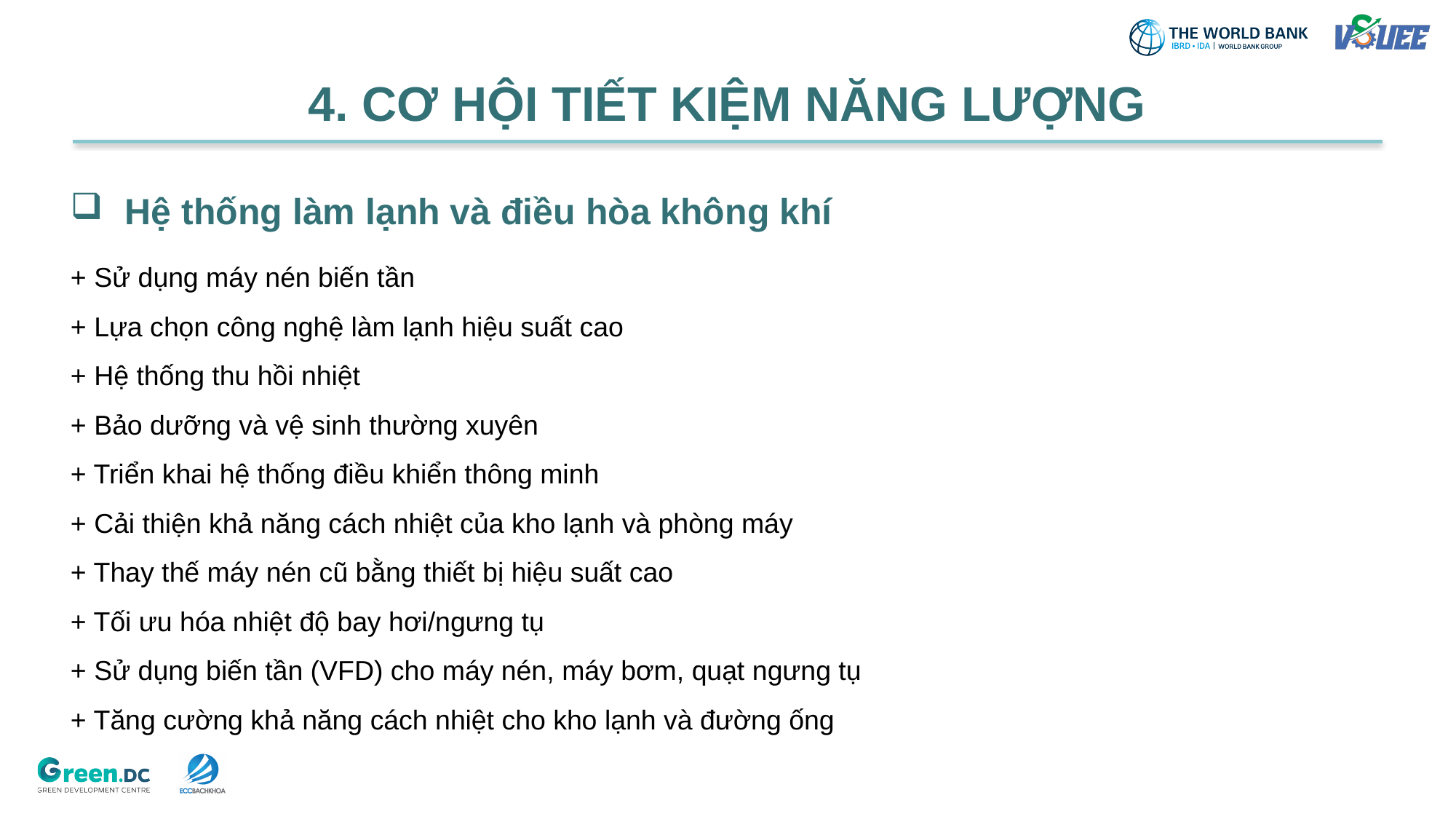

4. CƠ HỘI TIẾT KIỆM NĂNG LƯỢNG
Hệ thống làm lạnh và điều hòa không khí
+ Sử dụng máy nén biến tần
+ Lựa chọn công nghệ làm lạnh hiệu suất cao
+ Hệ thống thu hồi nhiệt
+ Bảo dưỡng và vệ sinh thường xuyên
+ Triển khai hệ thống điều khiển thông minh
+ Cải thiện khả năng cách nhiệt của kho lạnh và phòng máy
+ Thay thế máy nén cũ bằng thiết bị hiệu suất cao
+ Tối ưu hóa nhiệt độ bay hơi/ngưng tụ
+ Sử dụng biến tần (VFD) cho máy nén, máy bơm, quạt ngưng tụ
+ Tăng cường khả năng cách nhiệt cho kho lạnh và đường ống